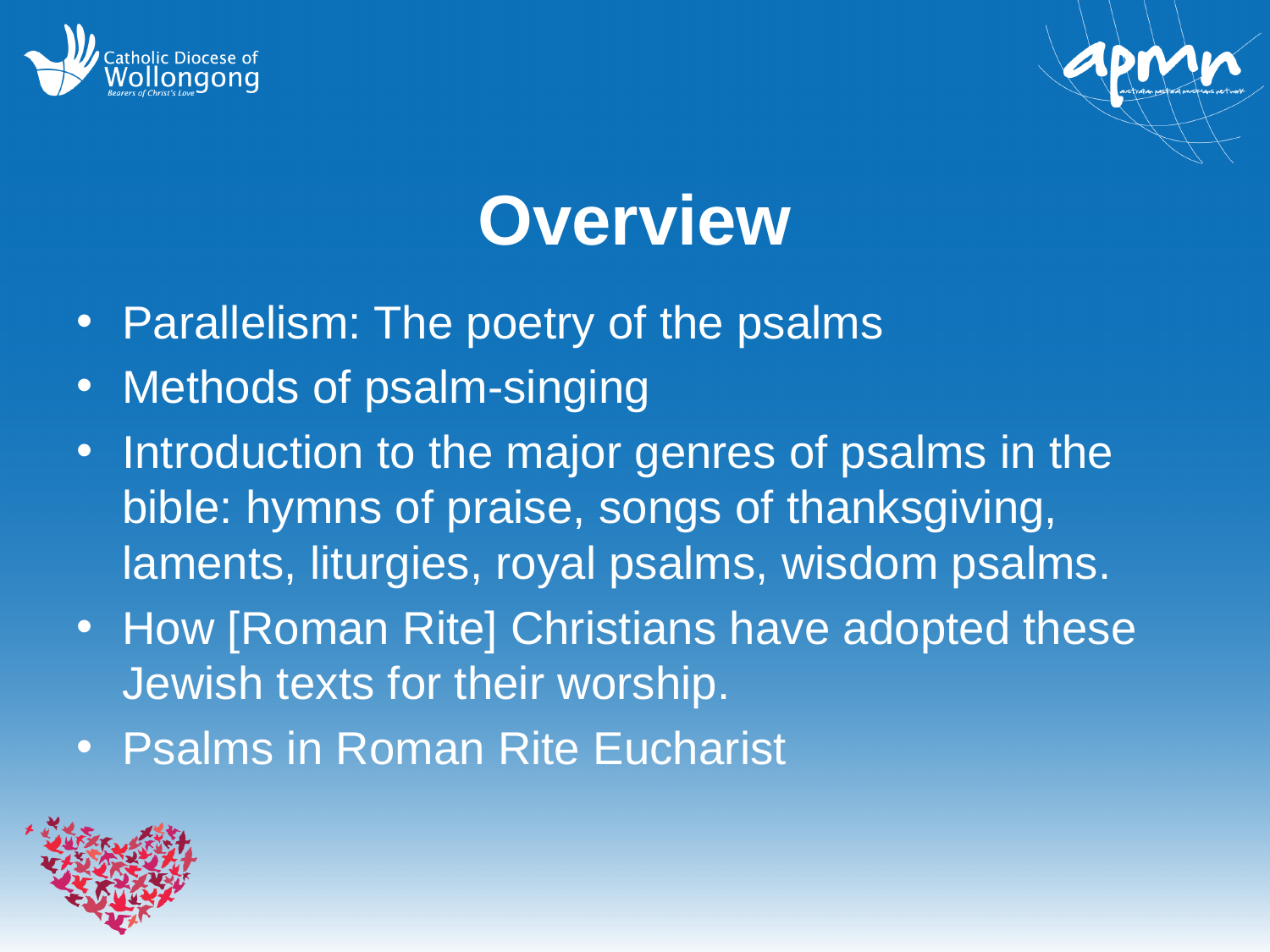

# Overview
Parallelism: The poetry of the psalms
Methods of psalm-singing
Introduction to the major genres of psalms in the bible: hymns of praise, songs of thanksgiving, laments, liturgies, royal psalms, wisdom psalms.
How [Roman Rite] Christians have adopted these Jewish texts for their worship.
Psalms in Roman Rite Eucharist